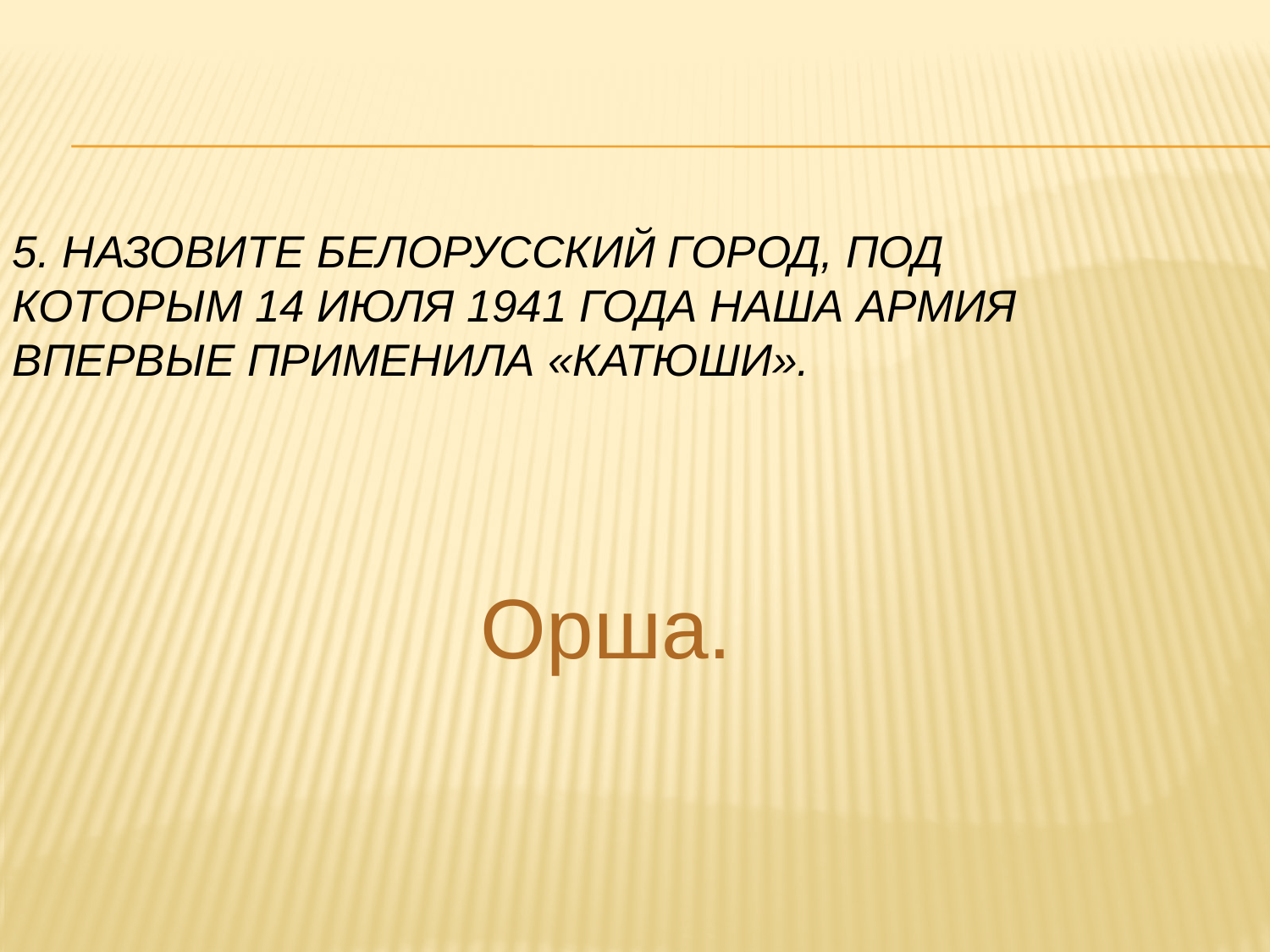

# 5. Назовите белорусский город, под которым 14 июля 1941 года наша армия впервые применила «катюши».
Орша.